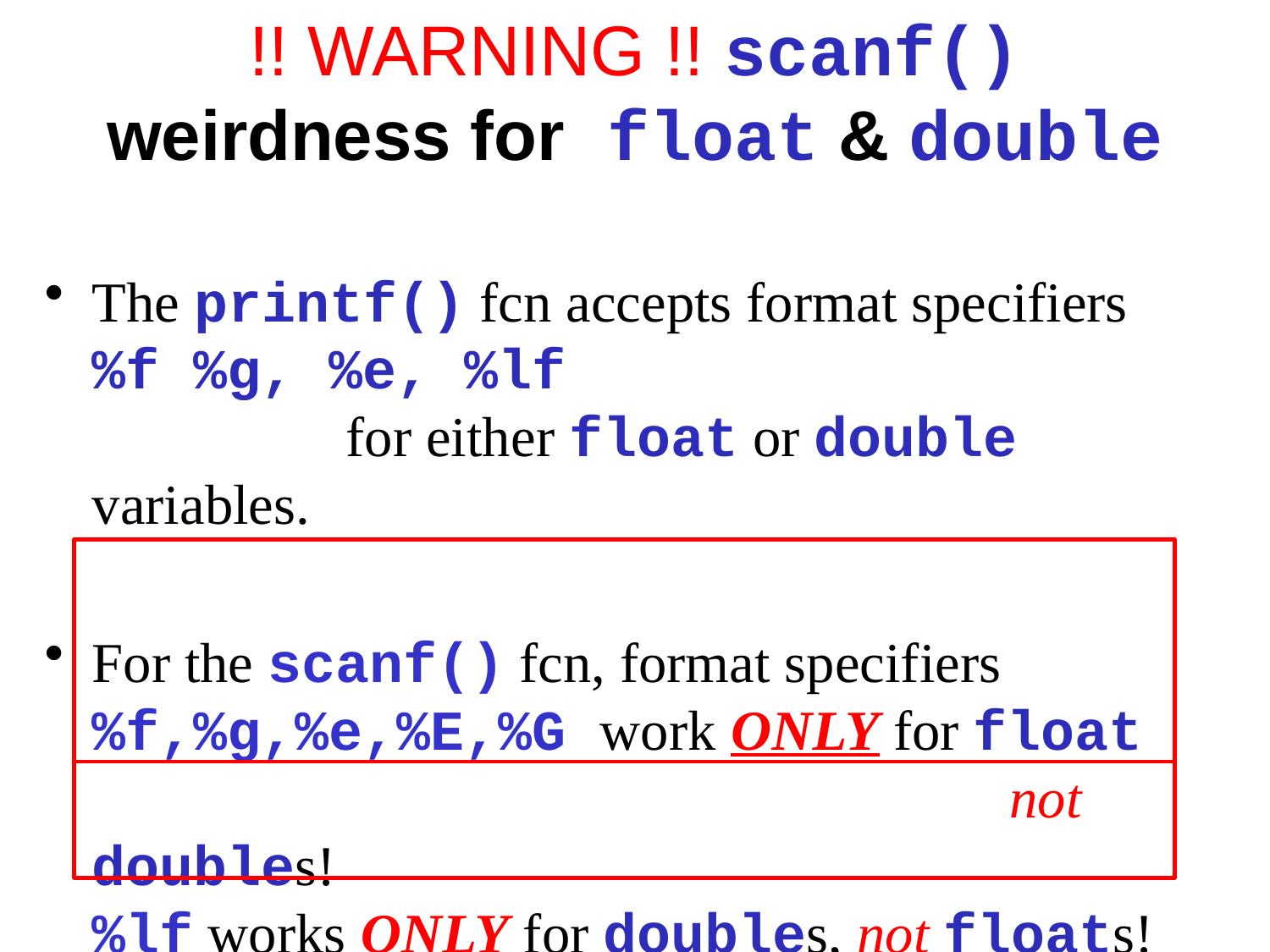

# !! WARNING !! scanf() weirdness for float & double

The printf() fcn accepts format specifiers
%f %g, %e, %lf
		for either float or double variables.

For the scanf() fcn, format specifiers
%f,%g,%e,%E,%G work ONLY for float 							  not doubles!
%lf works ONLY for doubles, not floats!